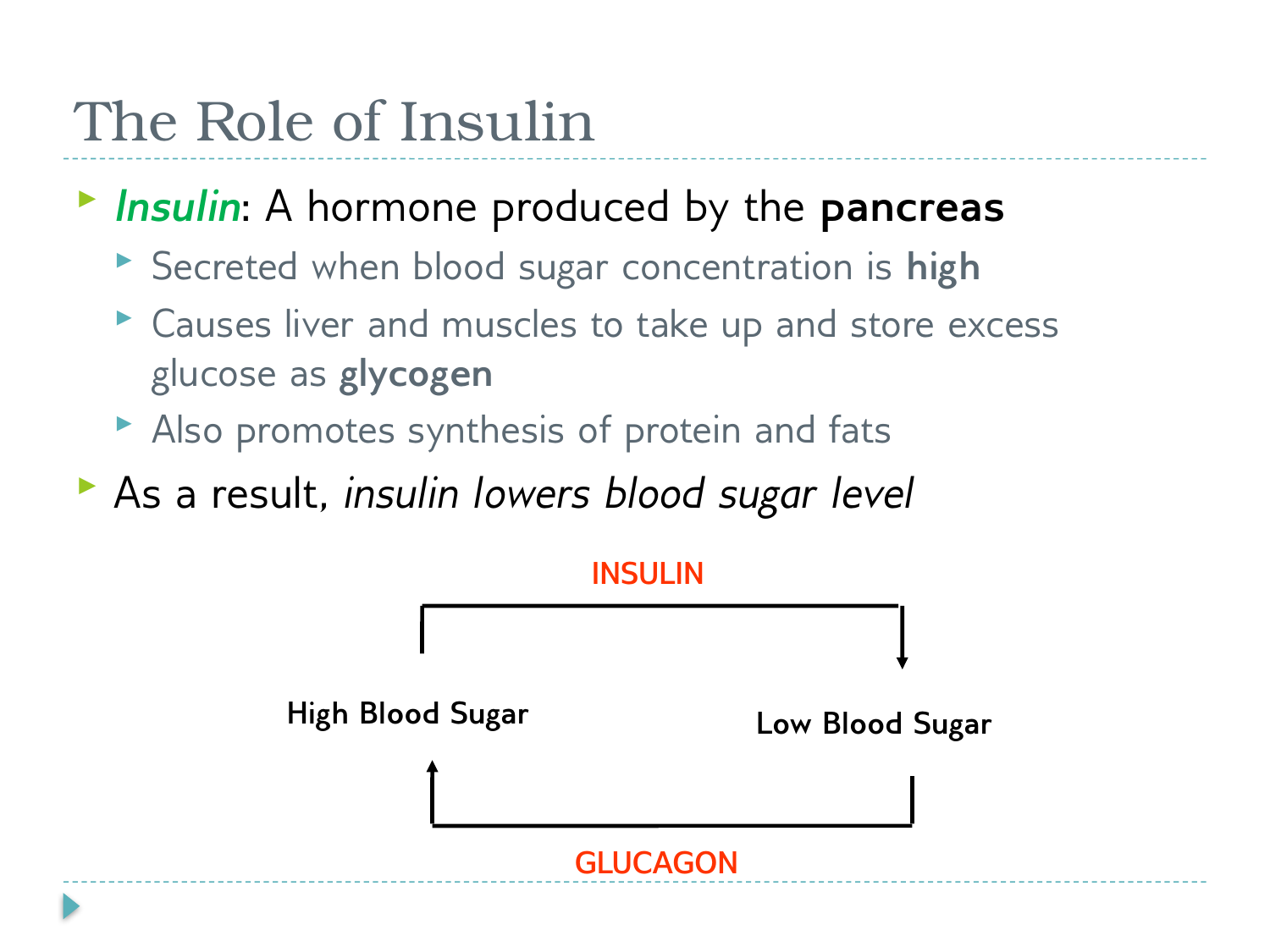

# The Role of Insulin
Insulin: A hormone produced by the pancreas
Secreted when blood sugar concentration is high
Causes liver and muscles to take up and store excess glucose as glycogen
Also promotes synthesis of protein and fats
As a result, insulin lowers blood sugar level
INSULIN

High Blood Sugar
Low Blood Sugar

GLUCAGON